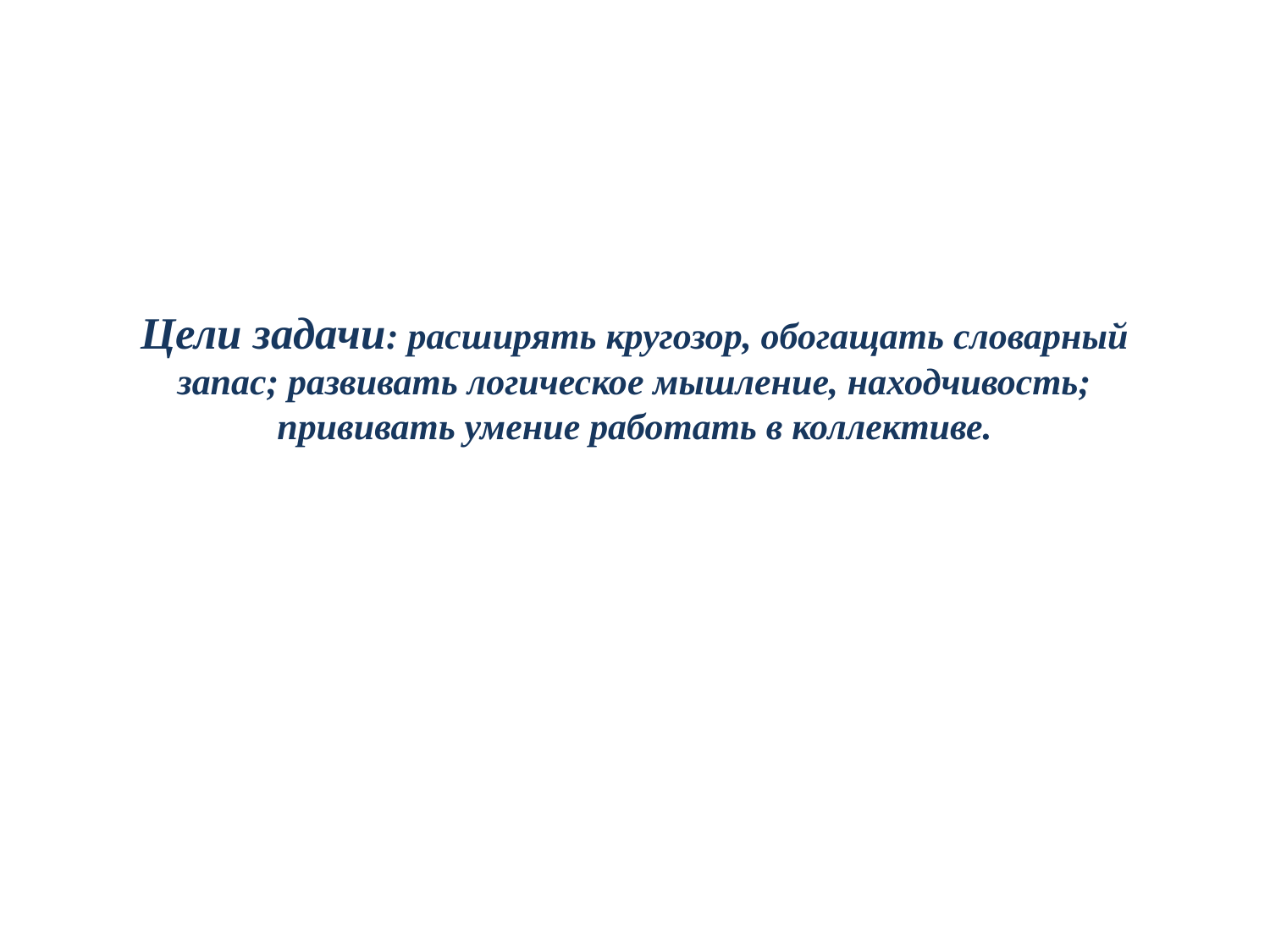

# Цели задачи: расширять кругозор, обогащать словарный запас; развивать логическое мышление, находчивость; прививать умение работать в коллективе.